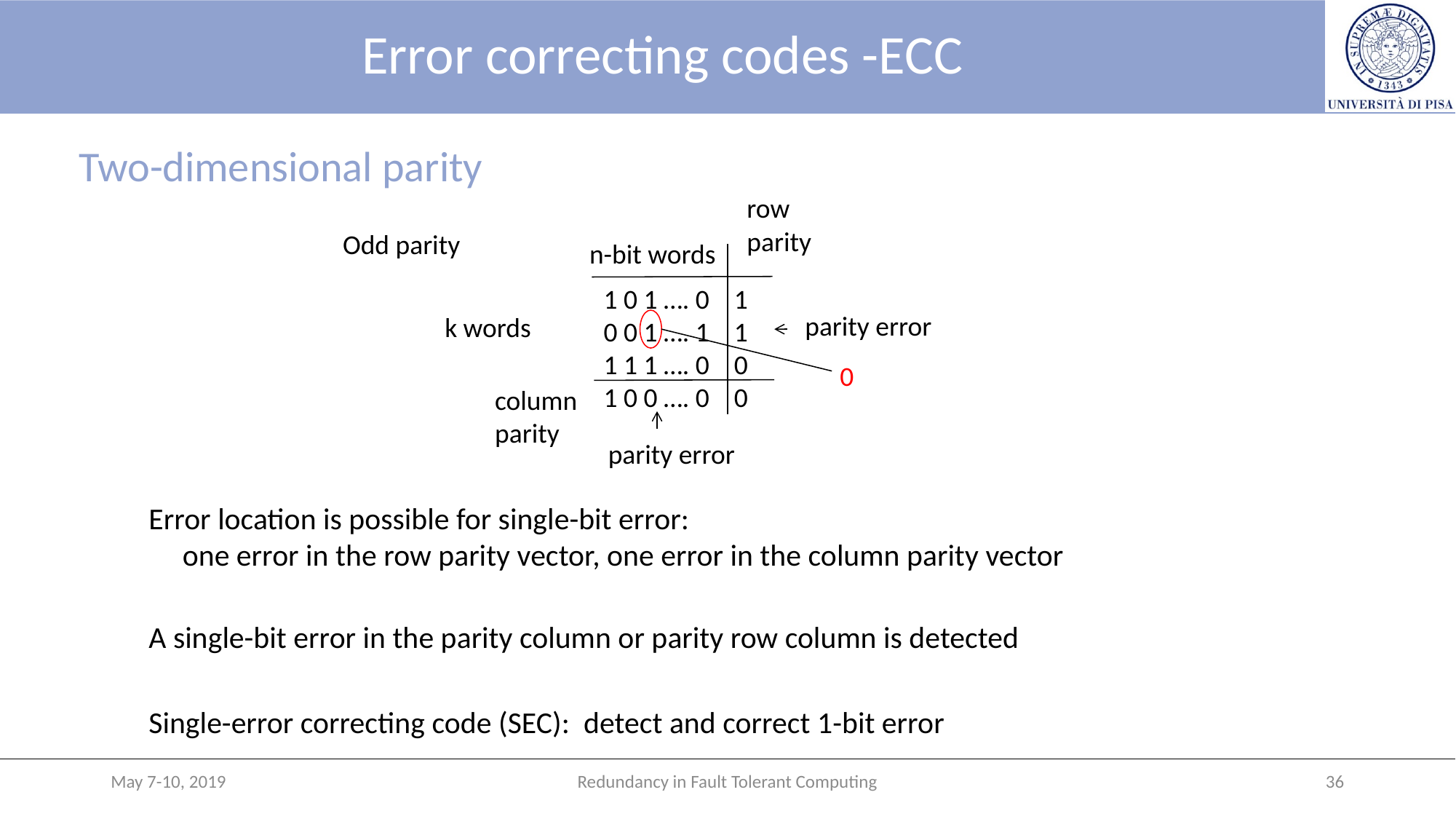

# Error correcting codes -ECC
Two-dimensional parity
row
parity
Odd parity
n-bit words
1 0 1 …. 0    1
0 0 1 …. 1    1
1 1 1 …. 0    0
1 0 0 …. 0    0
parity error
k words

0
column
parity
parity error
Error location is possible for single-bit error:
one error in the row parity vector, one error in the column parity vector

A single-bit error in the parity column or parity row column is detected

Single-error correcting code (SEC):  detect and correct 1-bit error
May 7-10, 2019
Redundancy in Fault Tolerant Computing
36